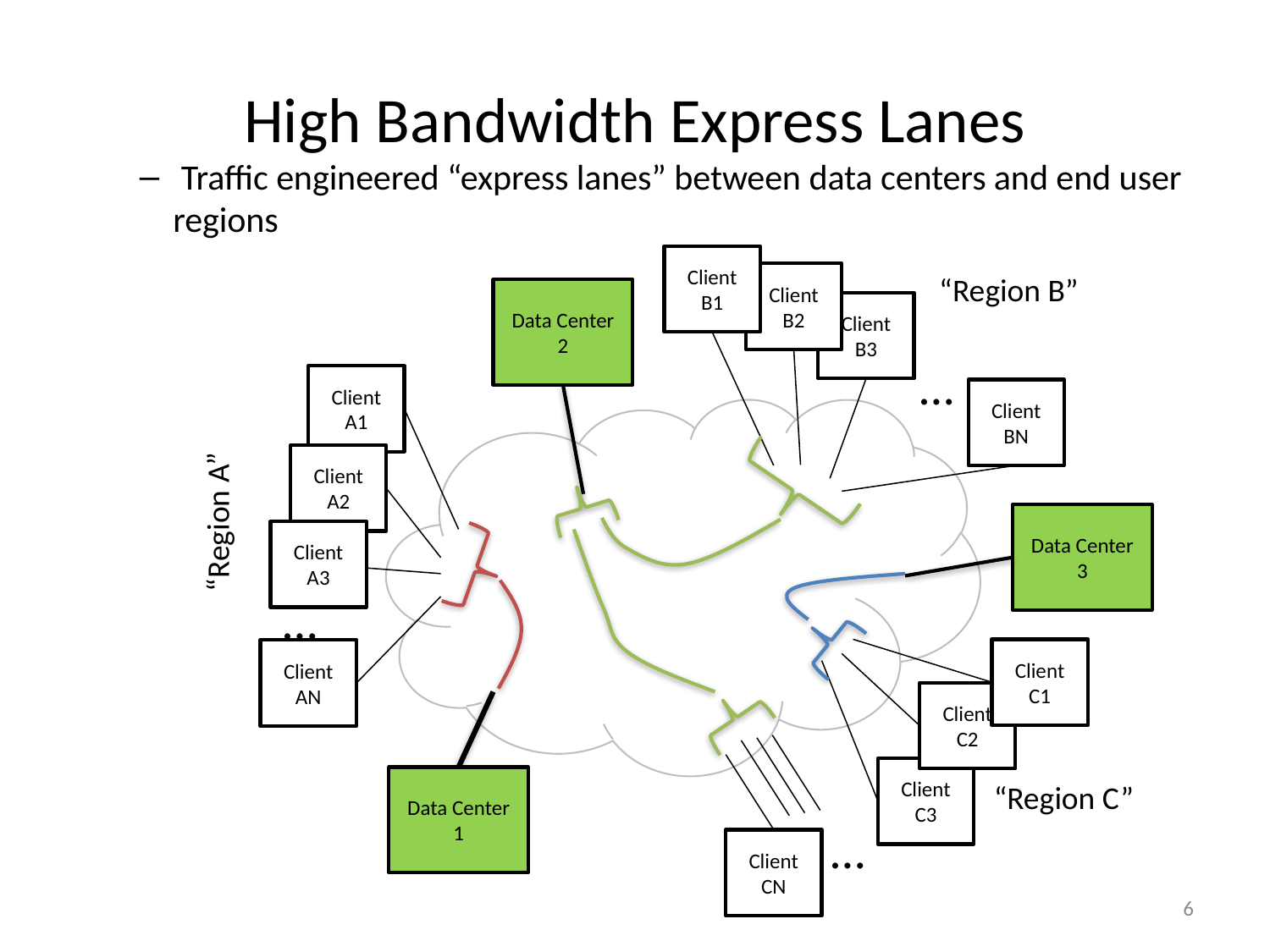

# High Bandwidth Express Lanes
 Traffic engineered “express lanes” between data centers and end user regions
Client
B1
Client
B2
“Region B”
Data Center 2
Client
B3
…
Client
A1
Client
BN

Client
A2
“Region A”

Data Center 3

Client
A3

…

Client
C1
Client
AN
Client
C2

Client
C3
Data Center 1
“Region C”
…
Client
CN
6